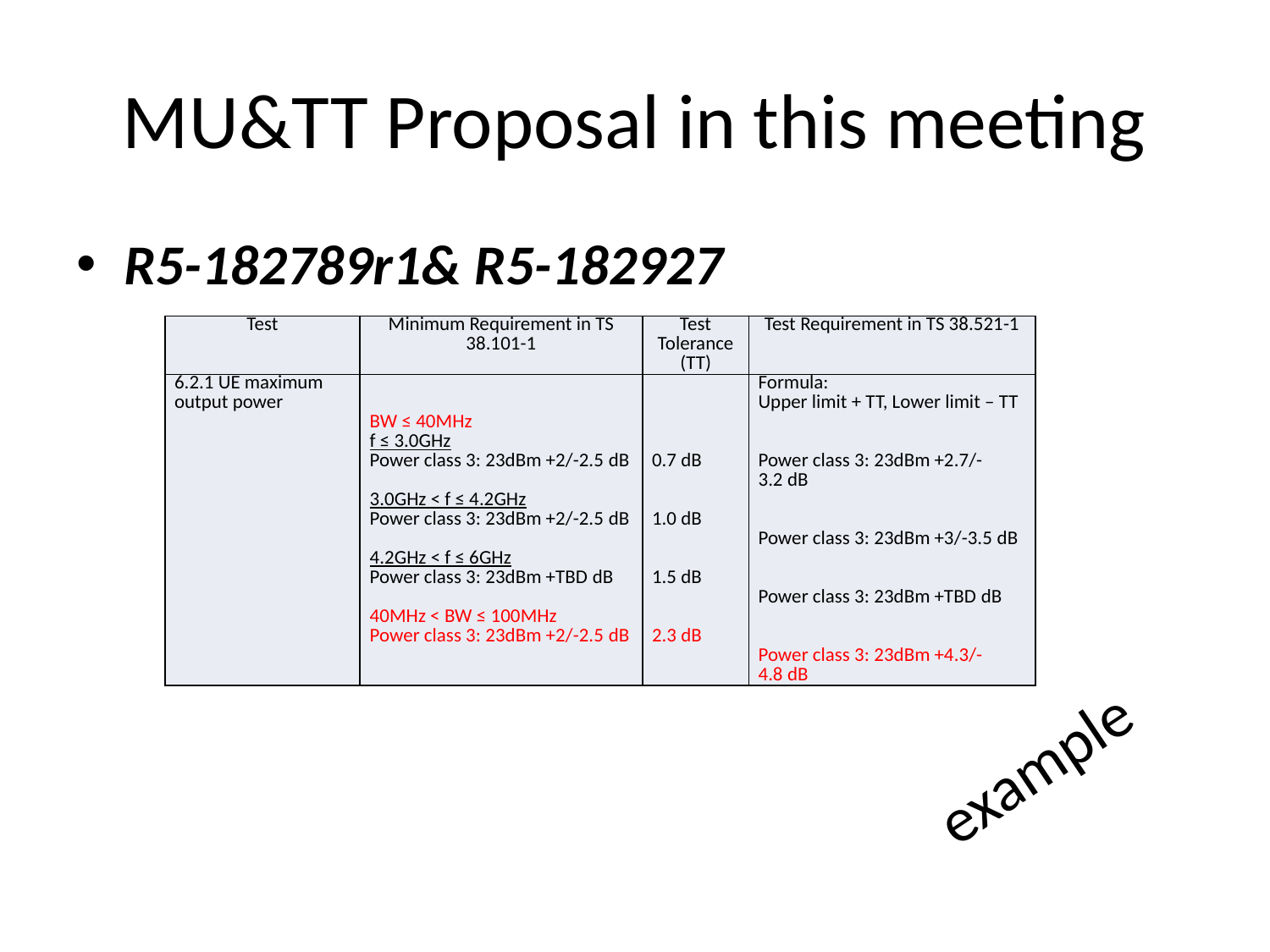

# MU&TT Proposal in this meeting
R5-182789r1& R5-182927

| Test | Minimum Requirement in TS 38.101-1 | Test Tolerance (TT) | Test Requirement in TS 38.521-1 |
| --- | --- | --- | --- |
| 6.2.1 UE maximum output power | BW ≤ 40MHz f ≤ 3.0GHz Power class 3: 23dBm +2/-2.5 dB   3.0GHz < f ≤ 4.2GHz Power class 3: 23dBm +2/-2.5 dB   4.2GHz < f ≤ 6GHz Power class 3: 23dBm +TBD dB   40MHz < BW ≤ 100MHz Power class 3: 23dBm +2/-2.5 dB | 0.7 dB     1.0 dB     1.5 dB     2.3 dB | Formula: Upper limit + TT, Lower limit – TT     Power class 3: 23dBm +2.7/-3.2 dB     Power class 3: 23dBm +3/-3.5 dB     Power class 3: 23dBm +TBD dB     Power class 3: 23dBm +4.3/-4.8 dB |
example